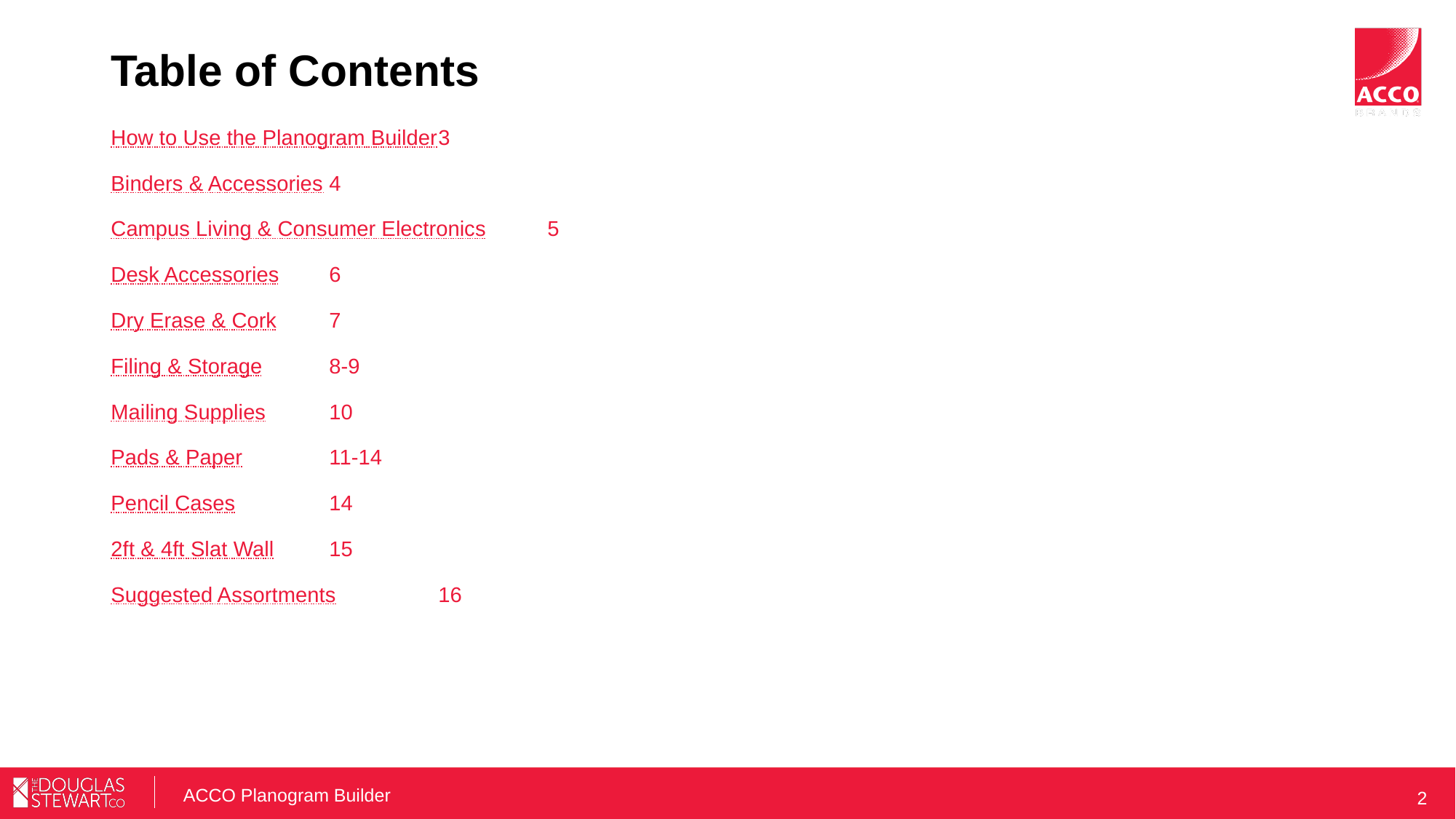

Table of Contents
How to Use the Planogram Builder	3
Binders & Accessories	4
Campus Living & Consumer Electronics	5
Desk Accessories	6
Dry Erase & Cork	7
Filing & Storage	8-9
Mailing Supplies	10
Pads & Paper	11-14
Pencil Cases	14
2ft & 4ft Slat Wall	15
Suggested Assortments	16